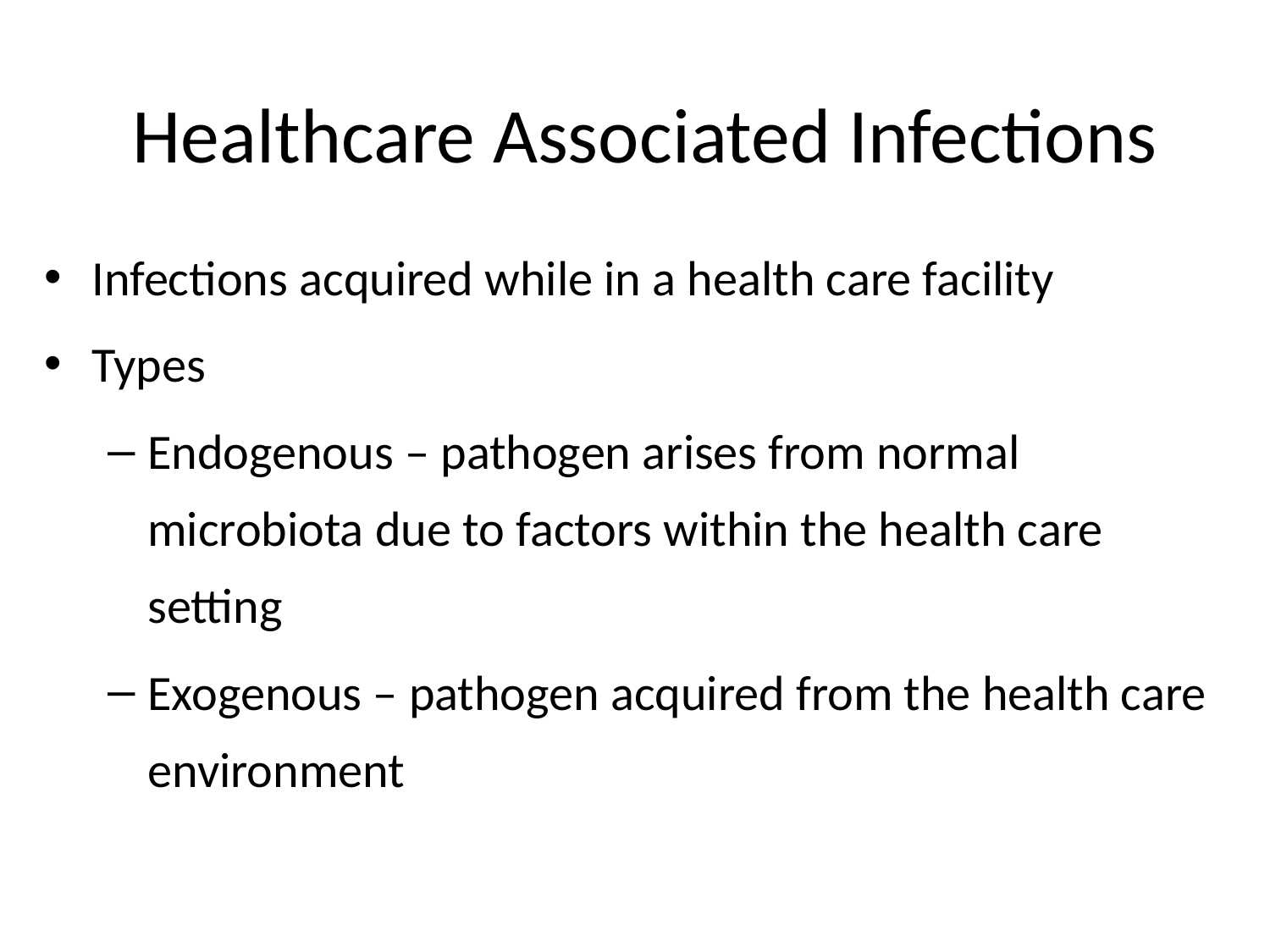

# Healthcare Associated Infections
Infections acquired while in a health care facility
Types
Endogenous – pathogen arises from normal microbiota due to factors within the health care setting
Exogenous – pathogen acquired from the health care environment